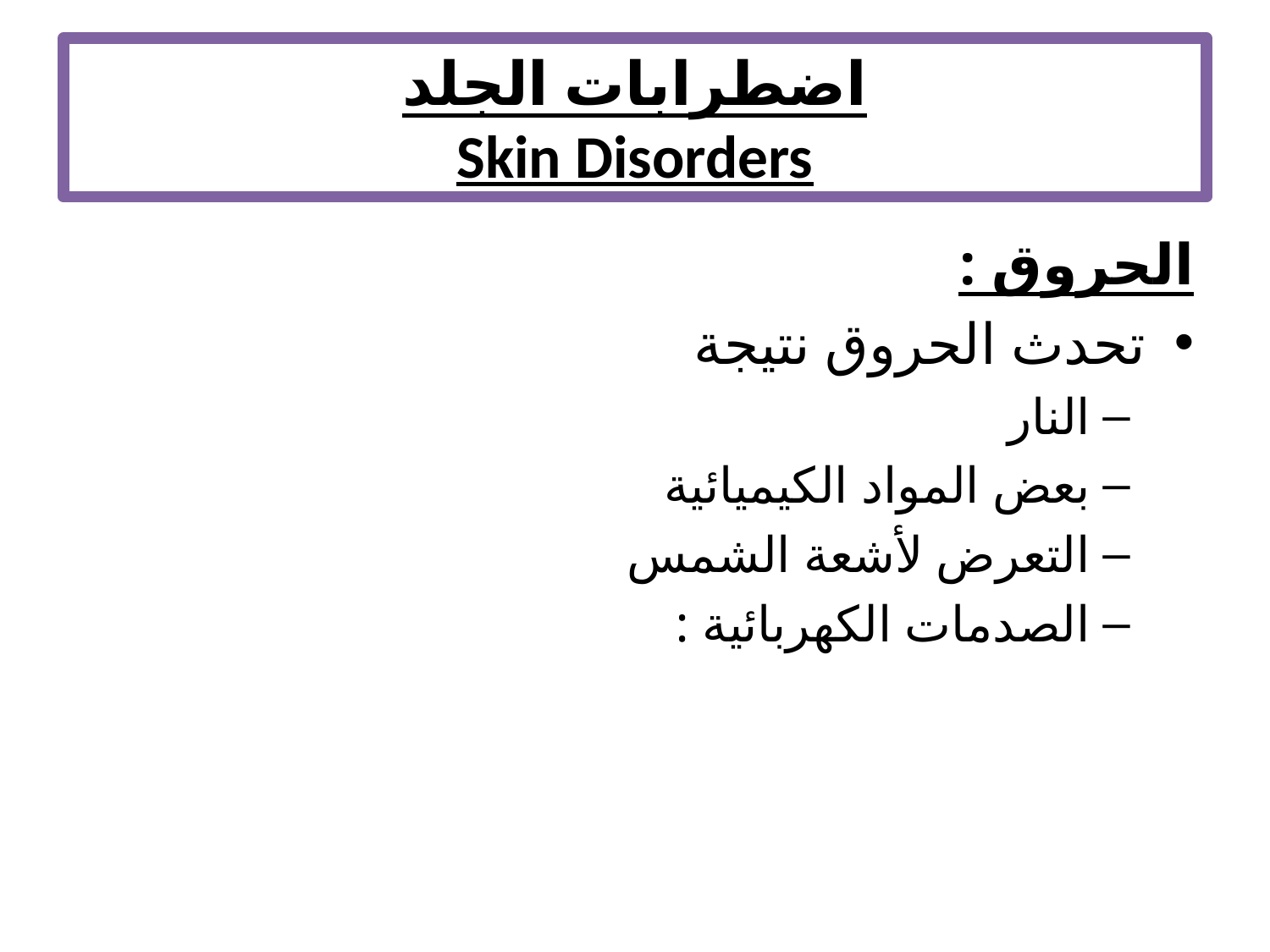

# اضطرابات الجلد Skin Disorders
الحروق :
تحدث الحروق نتيجة
النار
بعض المواد الكيميائية
التعرض لأشعة الشمس
الصدمات الكهربائية :